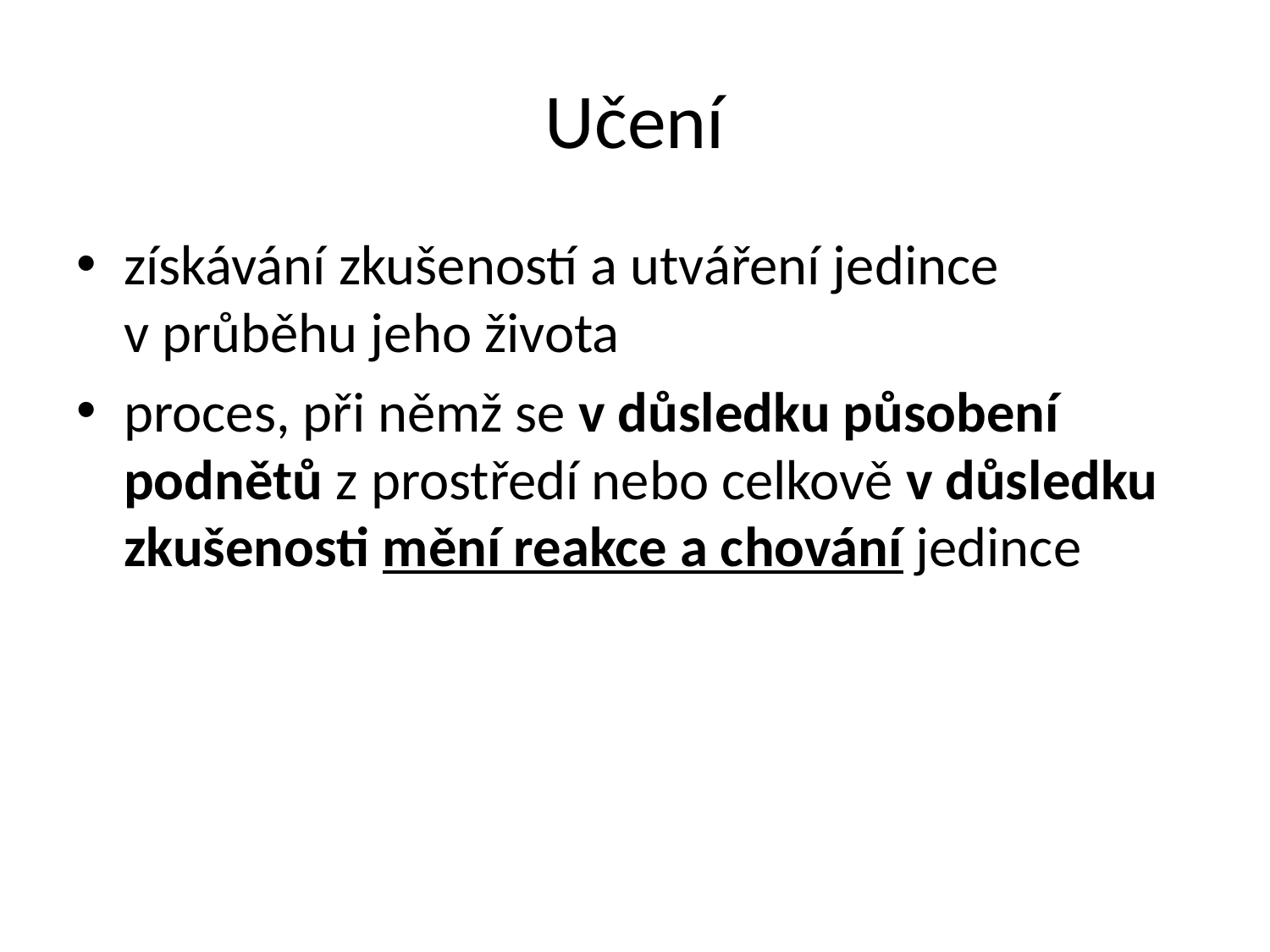

# Učení
získávání zkušeností a utváření jedince v průběhu jeho života
proces, při němž se v důsledku působení podnětů z prostředí nebo celkově v důsledku zkušenosti mění reakce a chování jedince